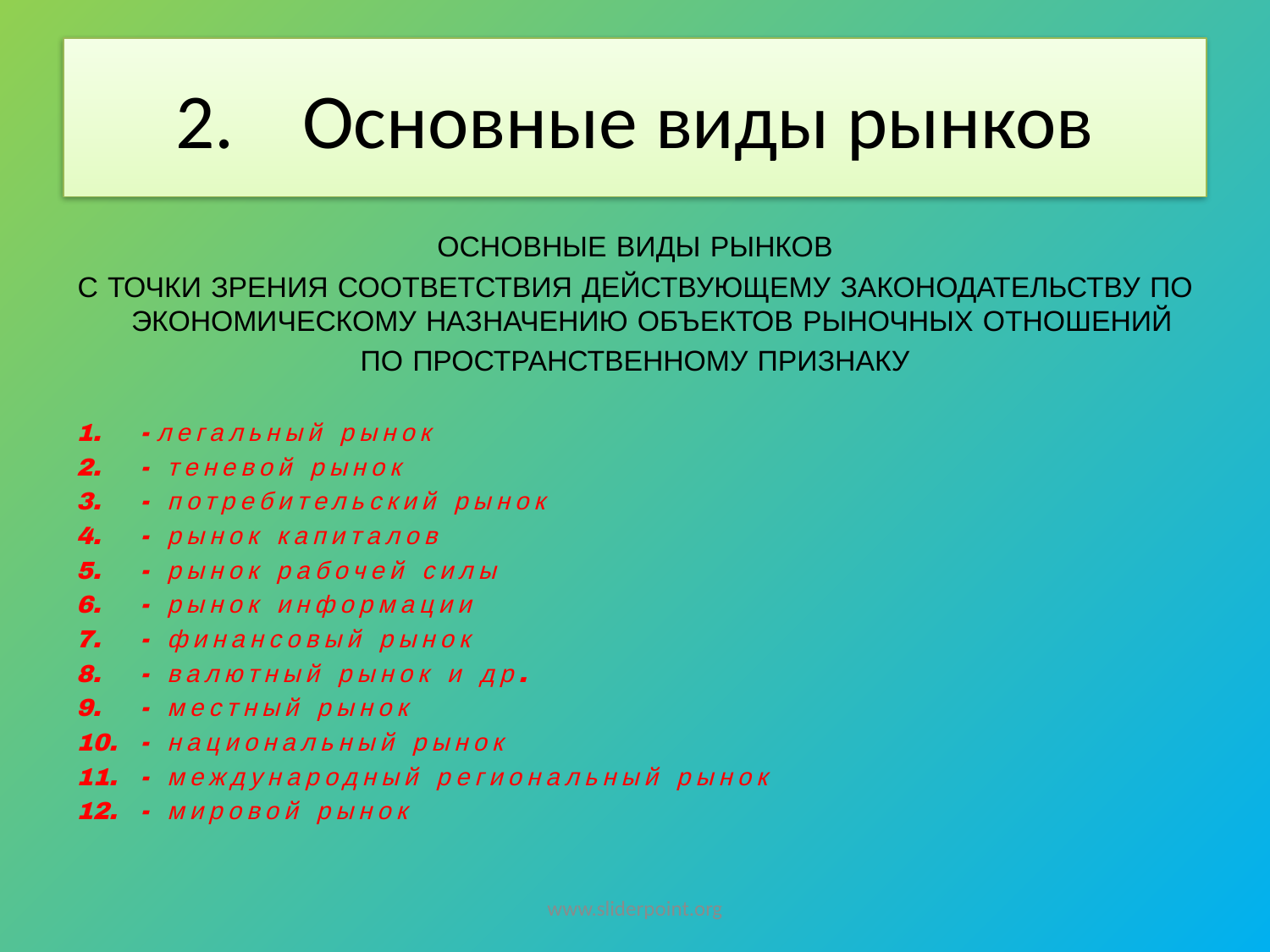

# 2.	Основные виды рынков
ОСНОВНЫЕ ВИДЫ РЫНКОВ
С ТОЧКИ ЗРЕНИЯ СООТВЕТСТВИЯ ДЕЙСТВУЮЩЕМУ ЗАКОНОДАТЕЛЬСТВУ ПО ЭКОНОМИЧЕСКОМУ НАЗНАЧЕНИЮ ОБЪЕКТОВ РЫНОЧНЫХ ОТНОШЕНИЙ
ПО ПРОСТРАНСТВЕННОМУ ПРИЗНАКУ

- легальный рынок
- теневой рынок
- потребительский рынок
- рынок капиталов
- рынок рабочей силы
- рынок информации
- финансовый рынок
- валютный рынок и др.
- местный рынок
- национальный рынок
- международный региональный рынок
- мировой рынок

www.sliderpoint.org